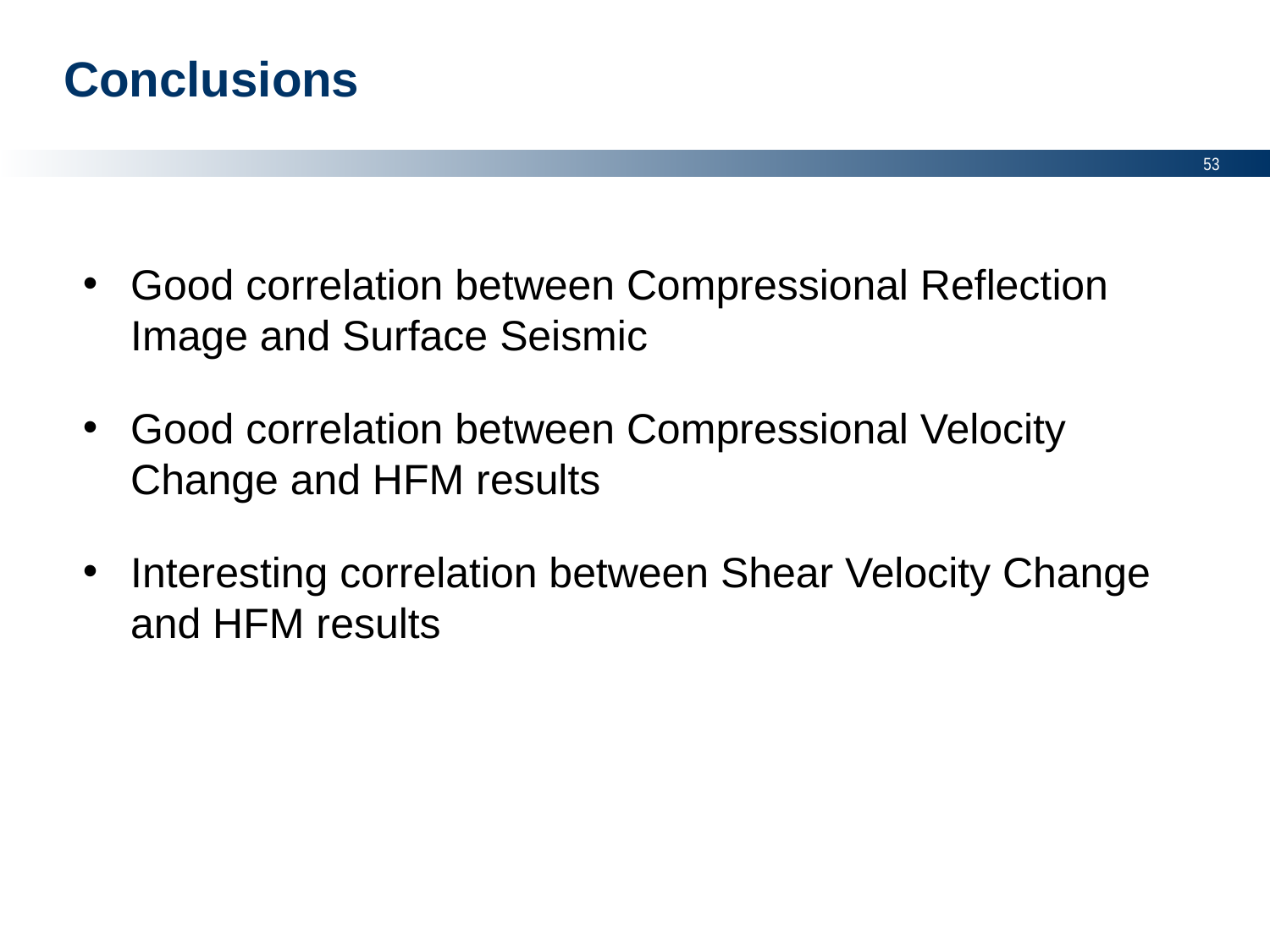

Conclusions
Good correlation between Compressional Reflection Image and Surface Seismic
Good correlation between Compressional Velocity Change and HFM results
Interesting correlation between Shear Velocity Change and HFM results